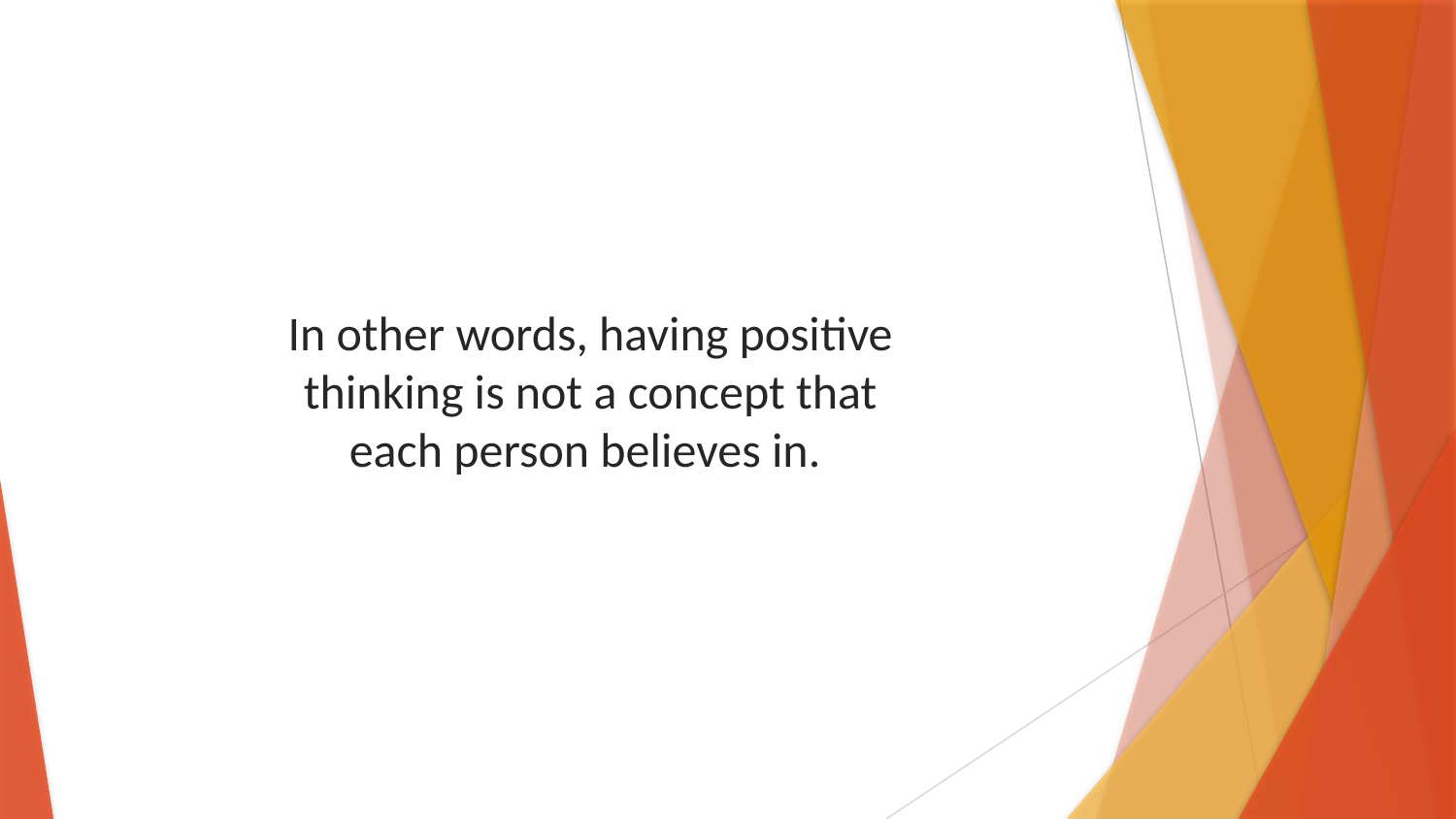

In other words, having positive thinking is not a concept that each person believes in.